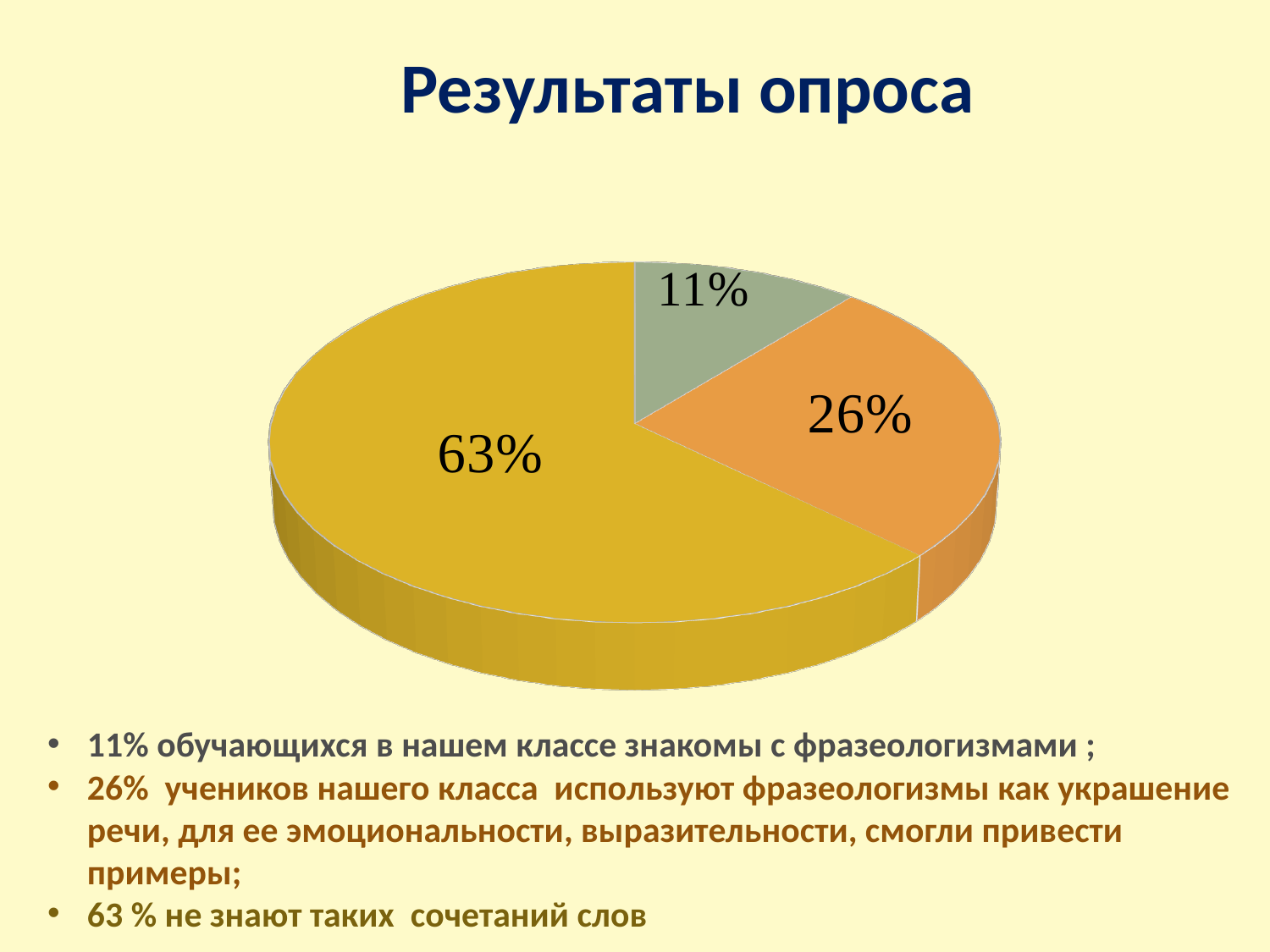

Результаты опроса

[unsupported chart]

11% обучающихся в нашем классе знакомы с фразеологизмами ;
26%  учеников нашего класса  используют фразеологизмы как украшение речи, для ее эмоциональности, выразительности, смогли привести примеры;
63 % не знают таких  сочетаний слов